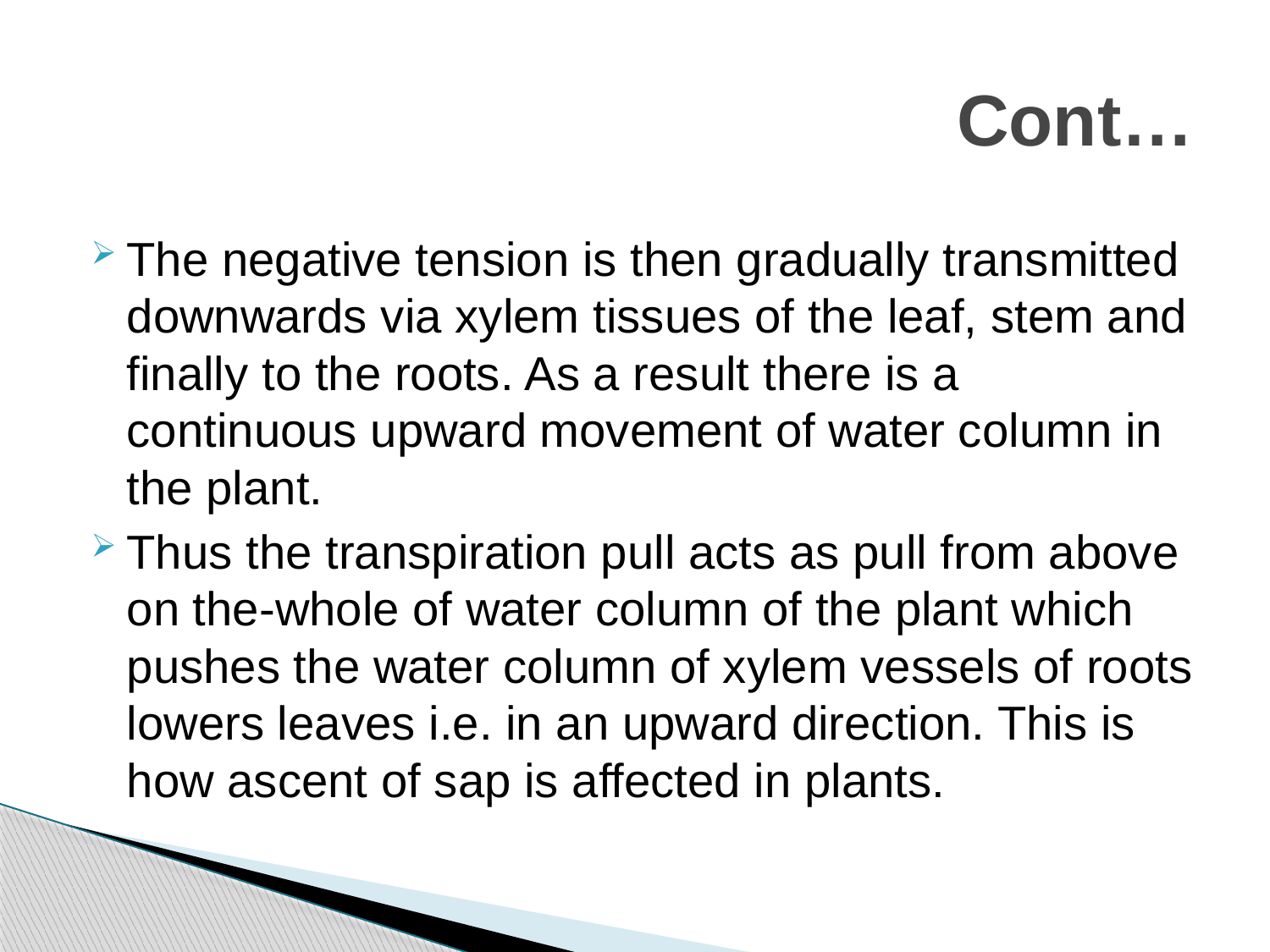

# Cont…
The negative tension is then gradually transmitted downwards via xylem tissues of the leaf, stem and finally to the roots. As a result there is a continuous upward movement of water column in the plant.
Thus the transpiration pull acts as pull from above on the-whole of water column of the plant which pushes the water column of xylem vessels of roots lowers leaves i.e. in an upward direction. This is how ascent of sap is affected in plants.